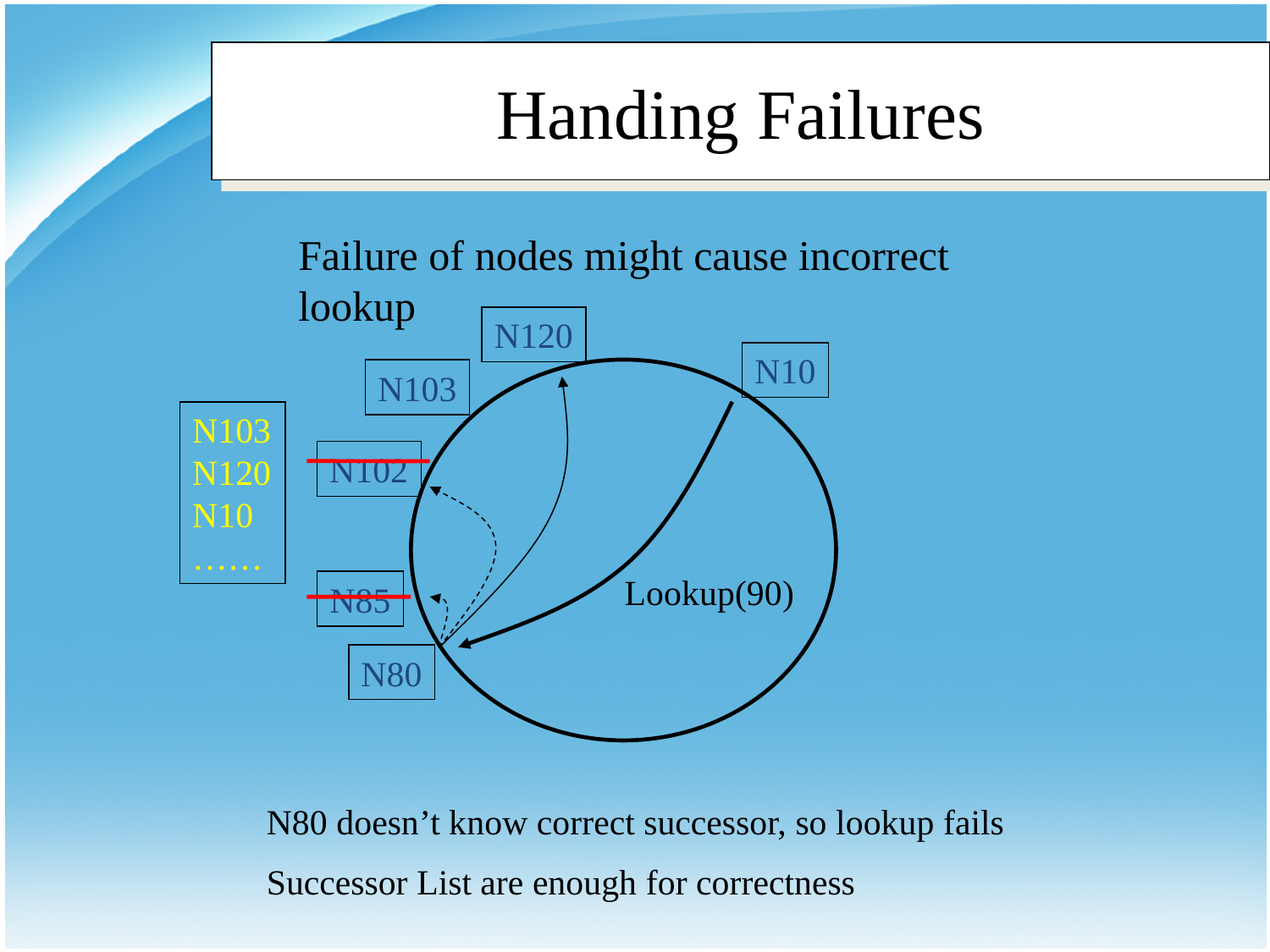

Handing Failures
Failure of nodes might cause incorrect lookup
N120
N10

N103

N103
N120
N10
……
N102

Lookup(90)
N85

N80
N80 doesn’t know correct successor, so lookup fails
Successor List are enough for correctness